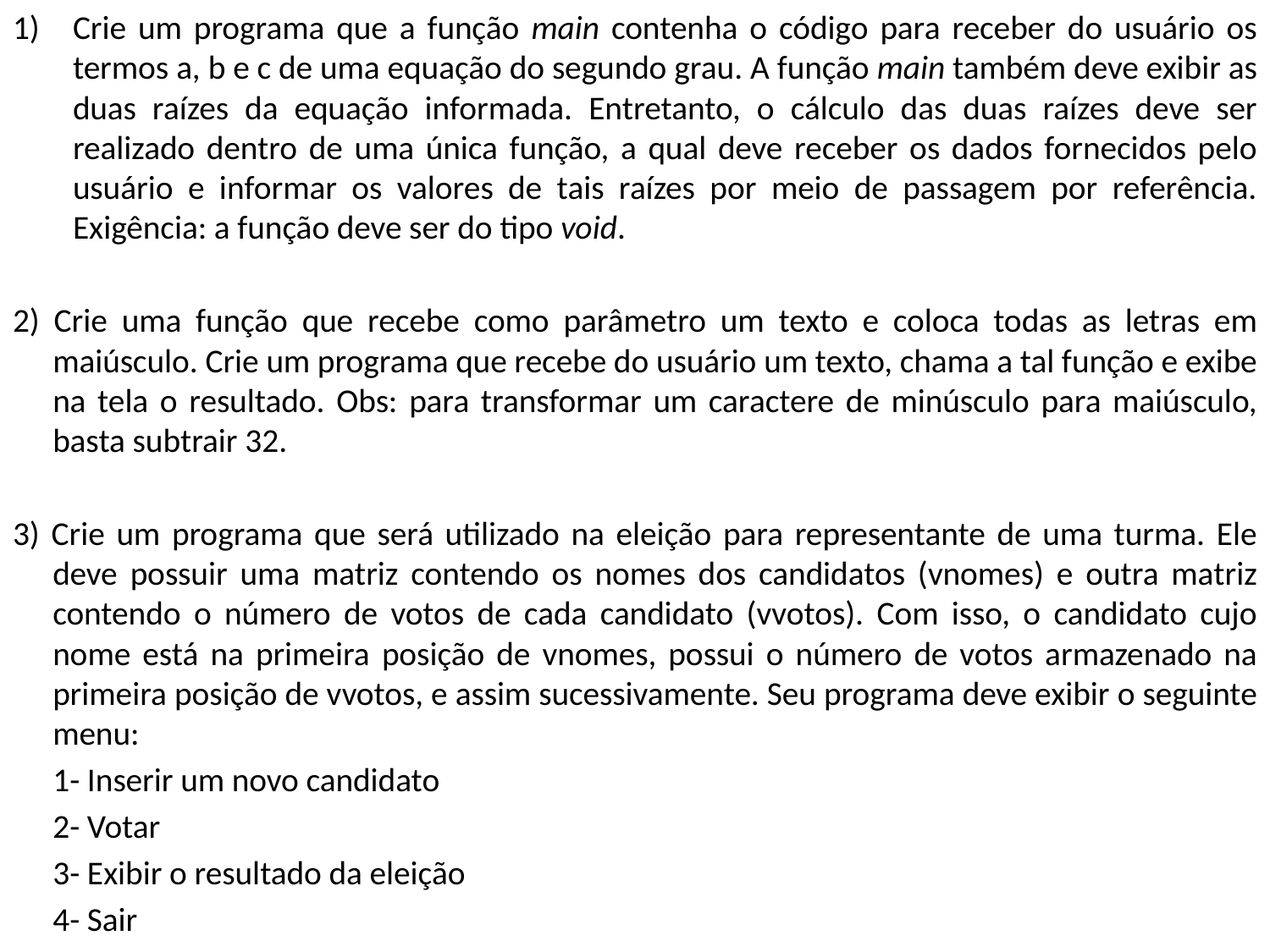

Crie um programa que a função main contenha o código para receber do usuário os termos a, b e c de uma equação do segundo grau. A função main também deve exibir as duas raízes da equação informada. Entretanto, o cálculo das duas raízes deve ser realizado dentro de uma única função, a qual deve receber os dados fornecidos pelo usuário e informar os valores de tais raízes por meio de passagem por referência. Exigência: a função deve ser do tipo void.

2) Crie uma função que recebe como parâmetro um texto e coloca todas as letras em maiúsculo. Crie um programa que recebe do usuário um texto, chama a tal função e exibe na tela o resultado. Obs: para transformar um caractere de minúsculo para maiúsculo, basta subtrair 32.

3) Crie um programa que será utilizado na eleição para representante de uma turma. Ele deve possuir uma matriz contendo os nomes dos candidatos (vnomes) e outra matriz contendo o número de votos de cada candidato (vvotos). Com isso, o candidato cujo nome está na primeira posição de vnomes, possui o número de votos armazenado na primeira posição de vvotos, e assim sucessivamente. Seu programa deve exibir o seguinte menu:
		1- Inserir um novo candidato
		2- Votar
		3- Exibir o resultado da eleição
		4- Sair